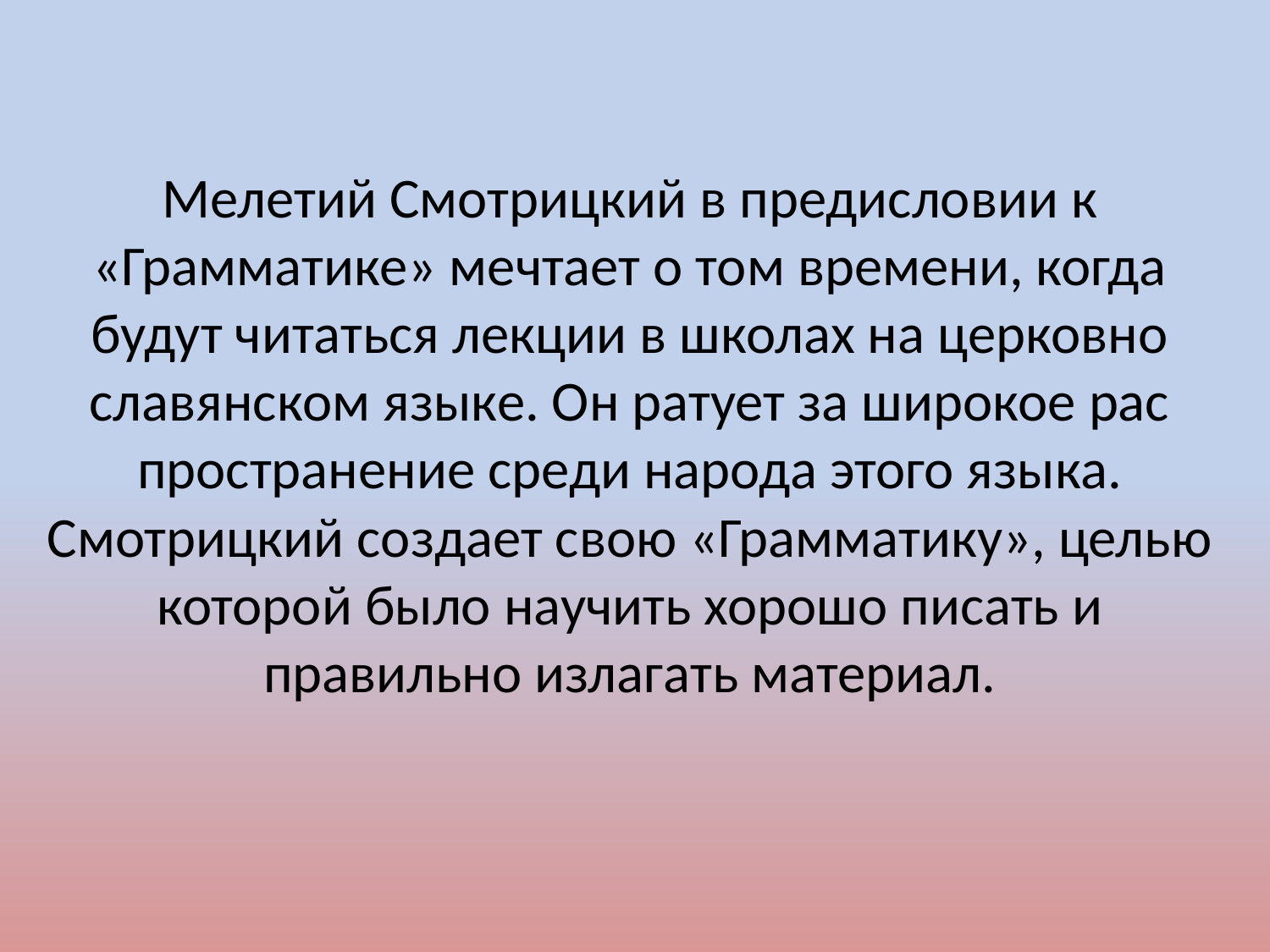

Мелетий Смотрицкий в предисловии к «Грамматике» мечтает о том времени, когда будут читаться лекции в школах на церковно­славянском языке. Он ратует за широкое рас­пространение среди народа этого языка. Смотрицкий создает свою «Грамматику», целью которой было научить хорошо писать и правильно излагать материал.

#